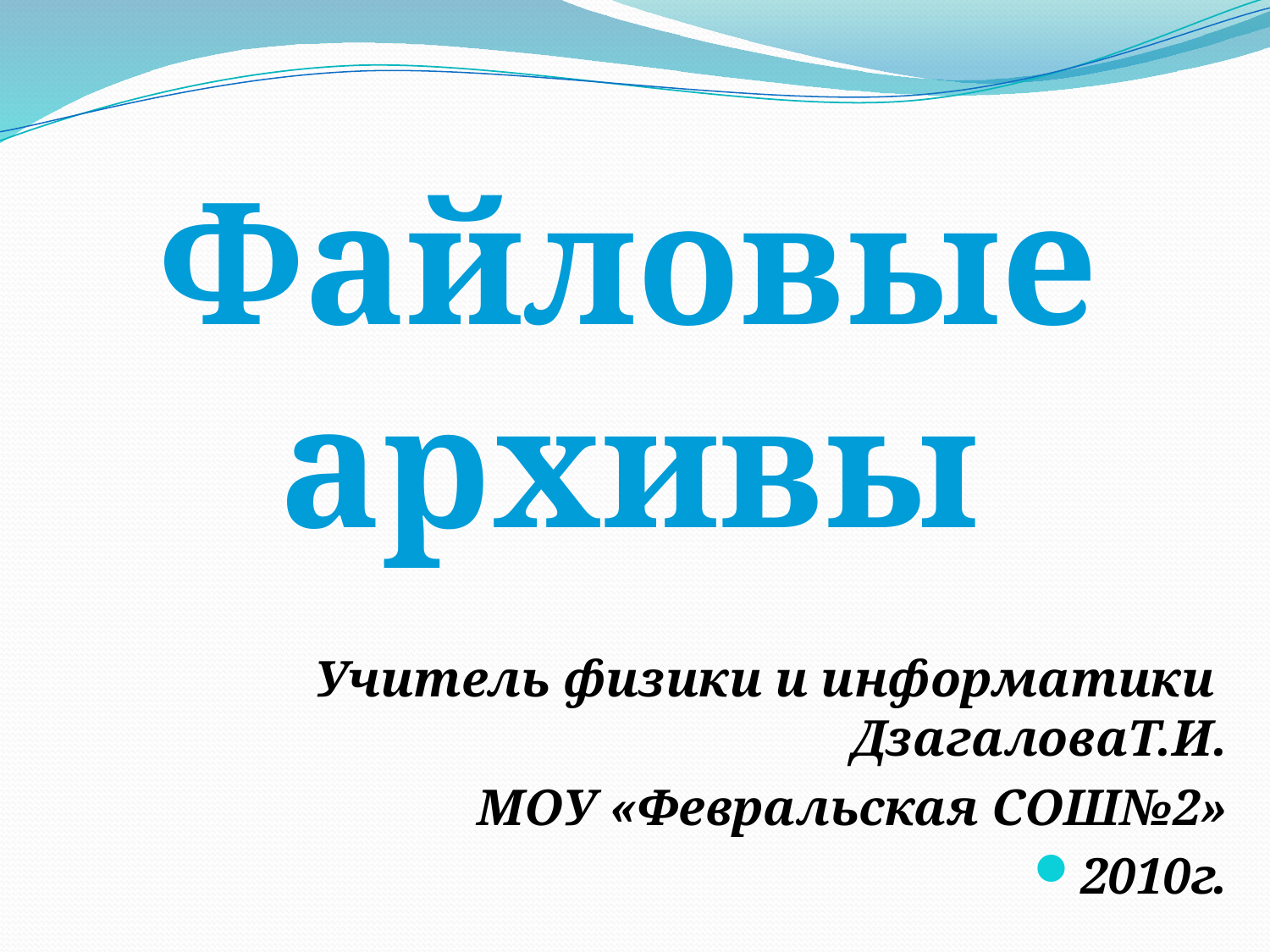

#
Файловые архивы

Учитель физики и информатики  ДзагаловаТ.И.
МОУ «Февральская СОШ№2»
2010г.